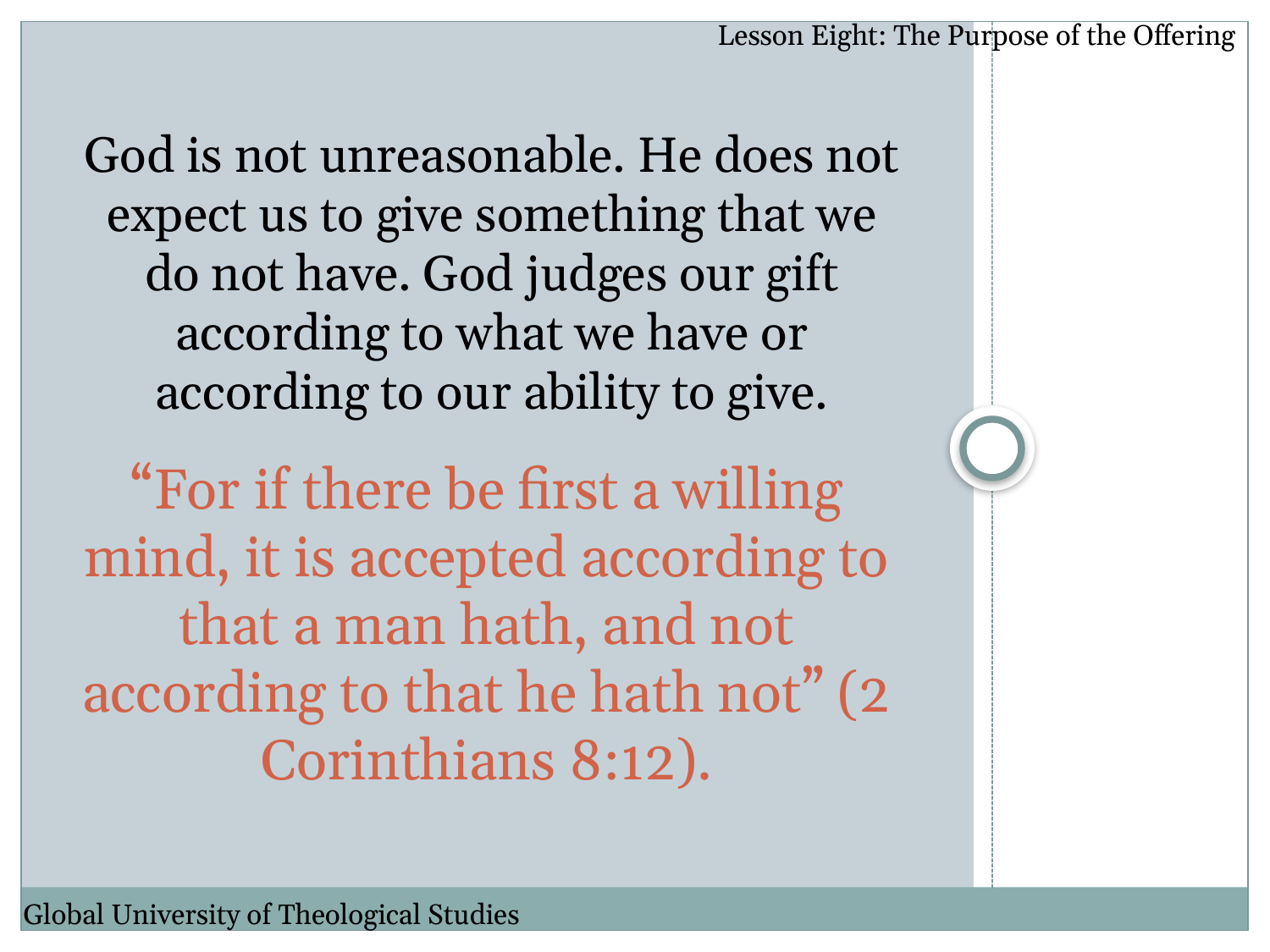

Lesson Eight: The Purpose of the Offering
God is not unreasonable. He does not expect us to give something that we do not have. God judges our gift according to what we have or according to our ability to give.
“For if there be first a willing mind, it is accepted according to that a man hath, and not according to that he hath not” (2 Corinthians 8:12).
Global University of Theological Studies